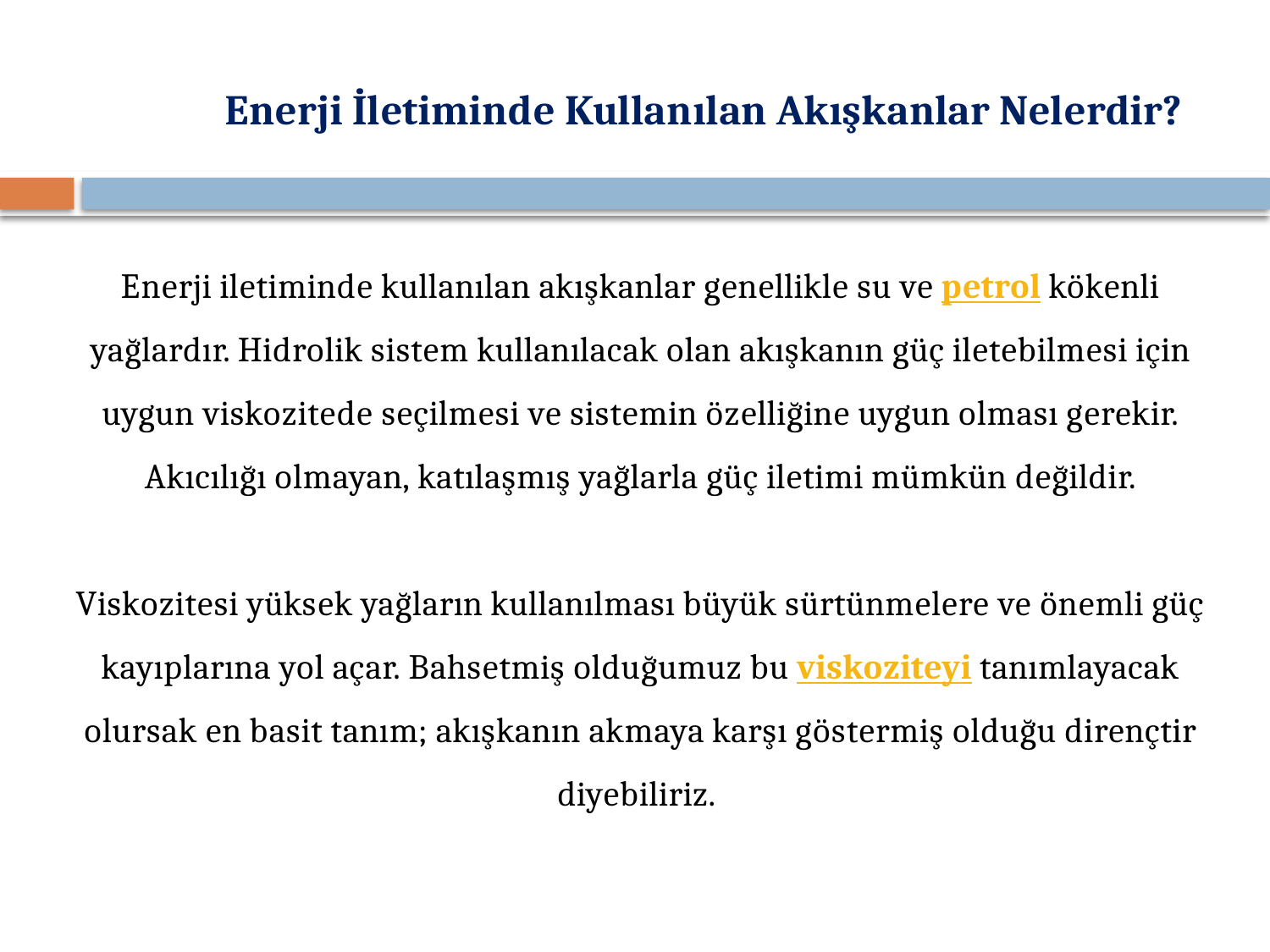

Enerji İletiminde Kullanılan Akışkanlar Nelerdir?
Enerji iletiminde kullanılan akışkanlar genellikle su ve petrol kökenli yağlardır. Hidrolik sistem kullanılacak olan akışkanın güç iletebilmesi için uygun viskozitede seçilmesi ve sistemin özelliğine uygun olması gerekir. Akıcılığı olmayan, katılaşmış yağlarla güç iletimi mümkün değildir.
Viskozitesi yüksek yağların kullanılması büyük sürtünmelere ve önemli güç kayıplarına yol açar. Bahsetmiş olduğumuz bu viskoziteyi tanımlayacak olursak en basit tanım; akışkanın akmaya karşı göstermiş olduğu dirençtir diyebiliriz.